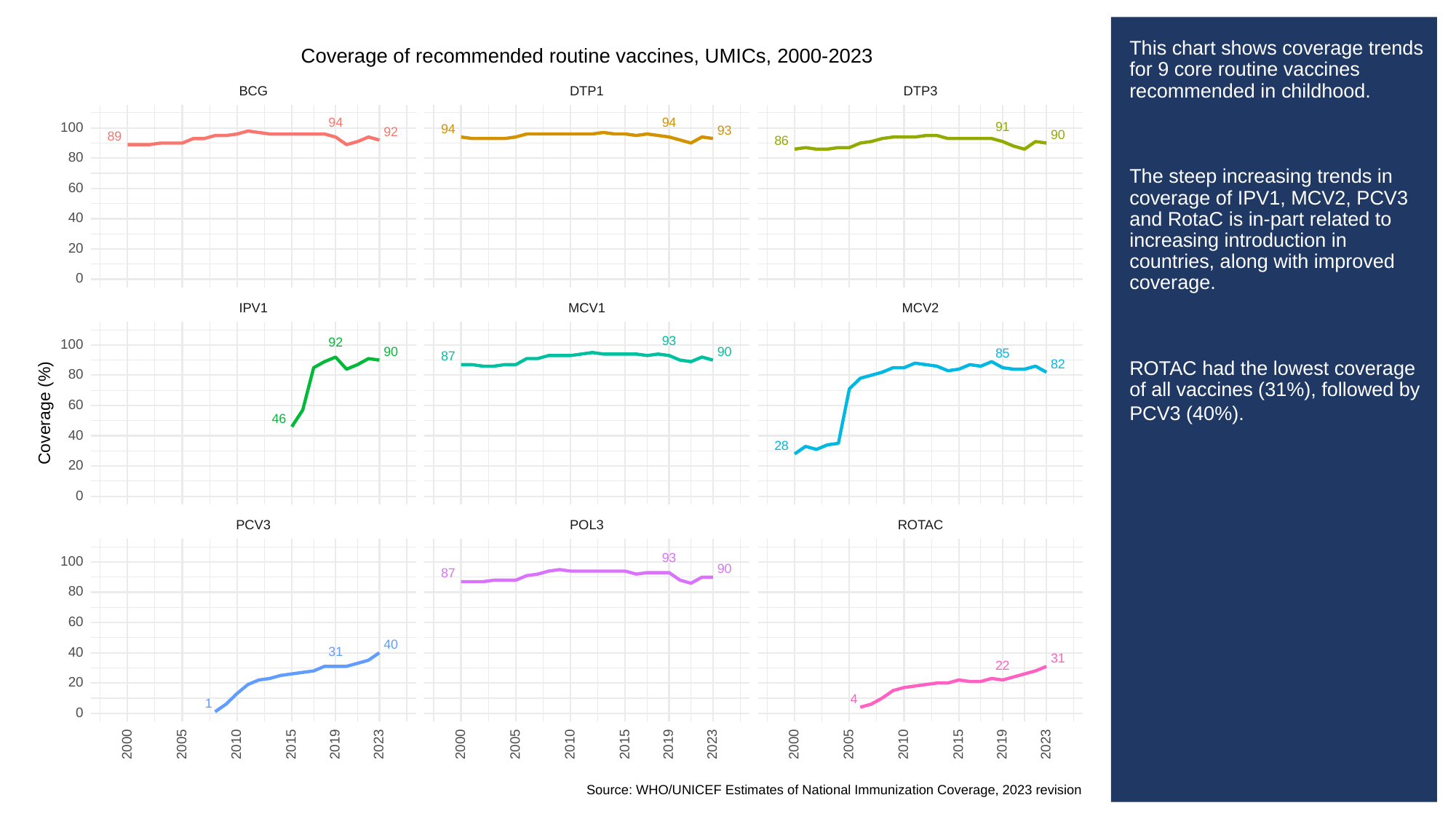

# This chart shows coverage trends for 9 core routine vaccines recommended in childhood.

The steep increasing trends in coverage of IPV1, MCV2, PCV3 and RotaC is in-part related to increasing introduction in countries, along with improved coverage.

ROTAC had the lowest coverage of all vaccines (31%), followed by
PCV3 (40%).

Coverage of recommended routine vaccines, UMICs, 2000-2023
BCG
DTP3
DTP1

94
94
91
100
94
93
92

90

89

86

80

60

40

20

0

MCV1
MCV2
IPV1

93
92
100

90
90
85
87

82

80

60
Coverage (%)

46

40

28

20

0

POL3
PCV3
ROTAC

93
100

90
87

80

60

40
31
40

31
22

20

4

1
0

2023
2023
2023
2000
2005
2010
2015
2019
2000
2005
2010
2015
2019
2000
2005
2010
2015
2019
Source: WHO/UNICEF Estimates of National Immunization Coverage, 2023 revision